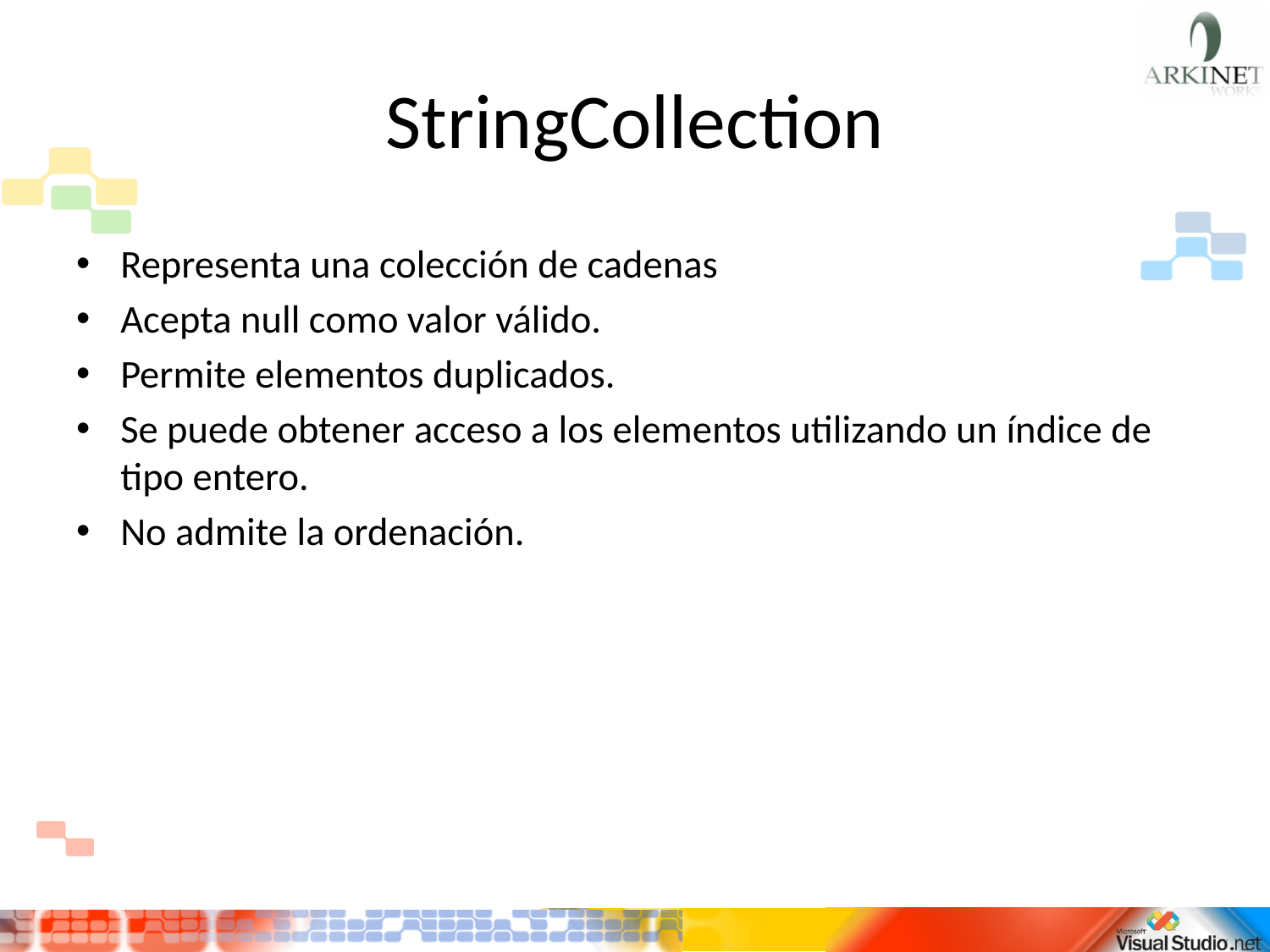

# StringCollection
Representa una colección de cadenas
Acepta null como valor válido.
Permite elementos duplicados.
Se puede obtener acceso a los elementos utilizando un índice de tipo entero.
No admite la ordenación.